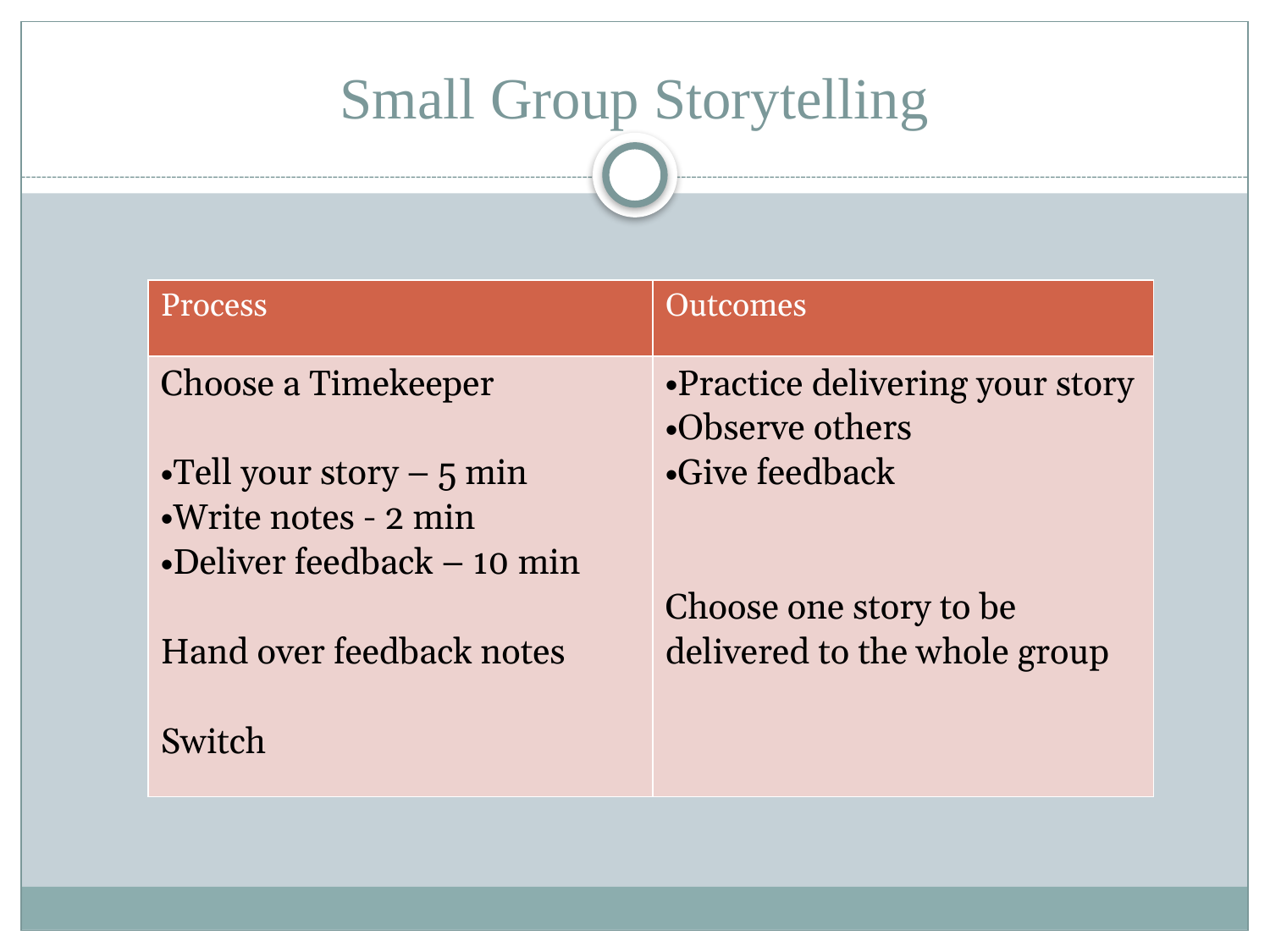

# Small Group Storytelling

| Process | Outcomes |
| --- | --- |
| Choose a Timekeeper Tell your story – 5 min Write notes - 2 min Deliver feedback – 10 min Hand over feedback notes Switch | Practice delivering your story Observe others Give feedback Choose one story to be delivered to the whole group |